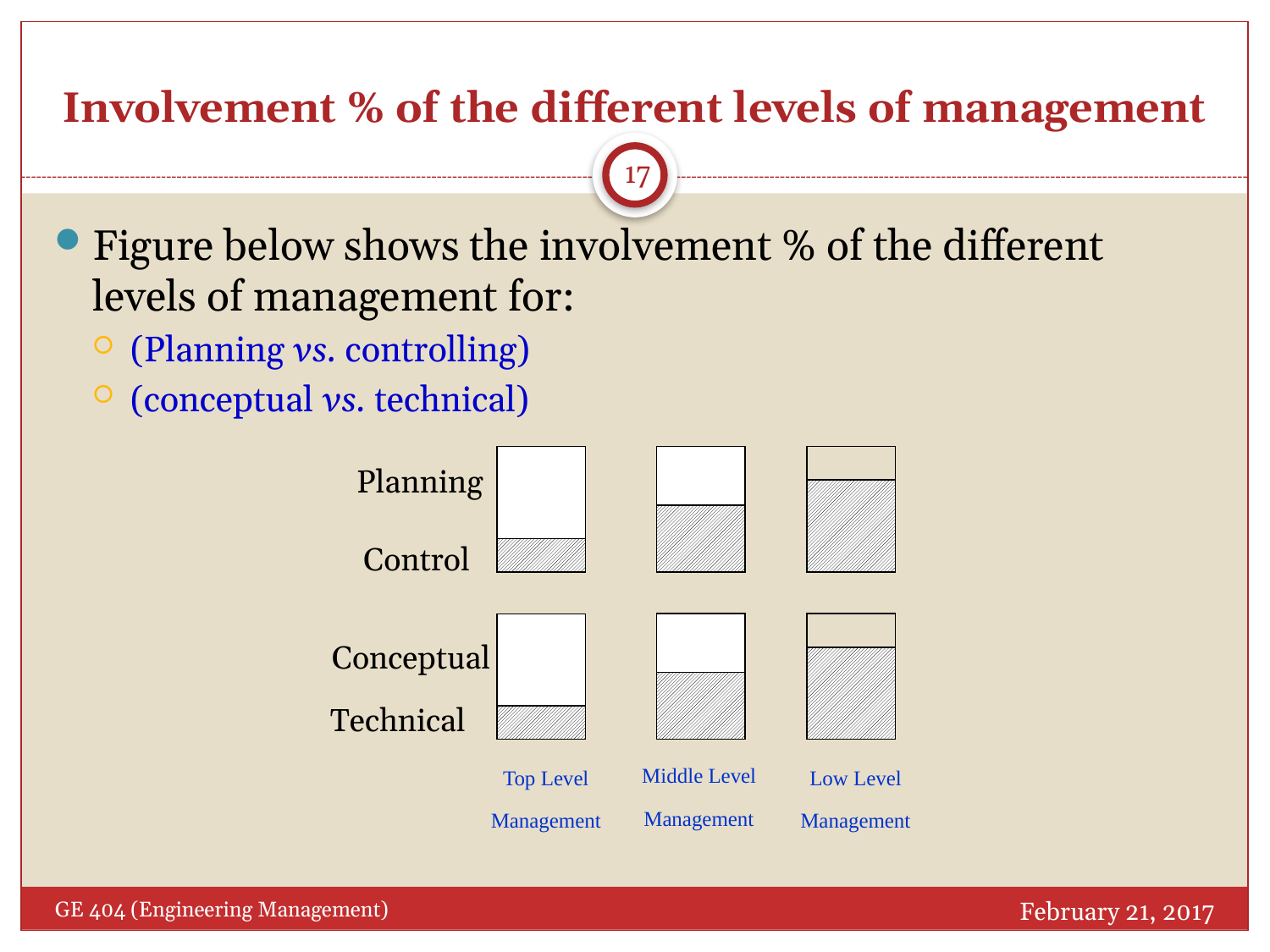

# Involvement % of the different levels of management
17
Figure below shows the involvement % of the different levels of management for:
(Planning vs. controlling)
(conceptual vs. technical)

Planning

Control

Conceptual

Technical

Middle Level
Management
Top Level
Management
Low Level
Management
February 21, 2017
GE 404 (Engineering Management)